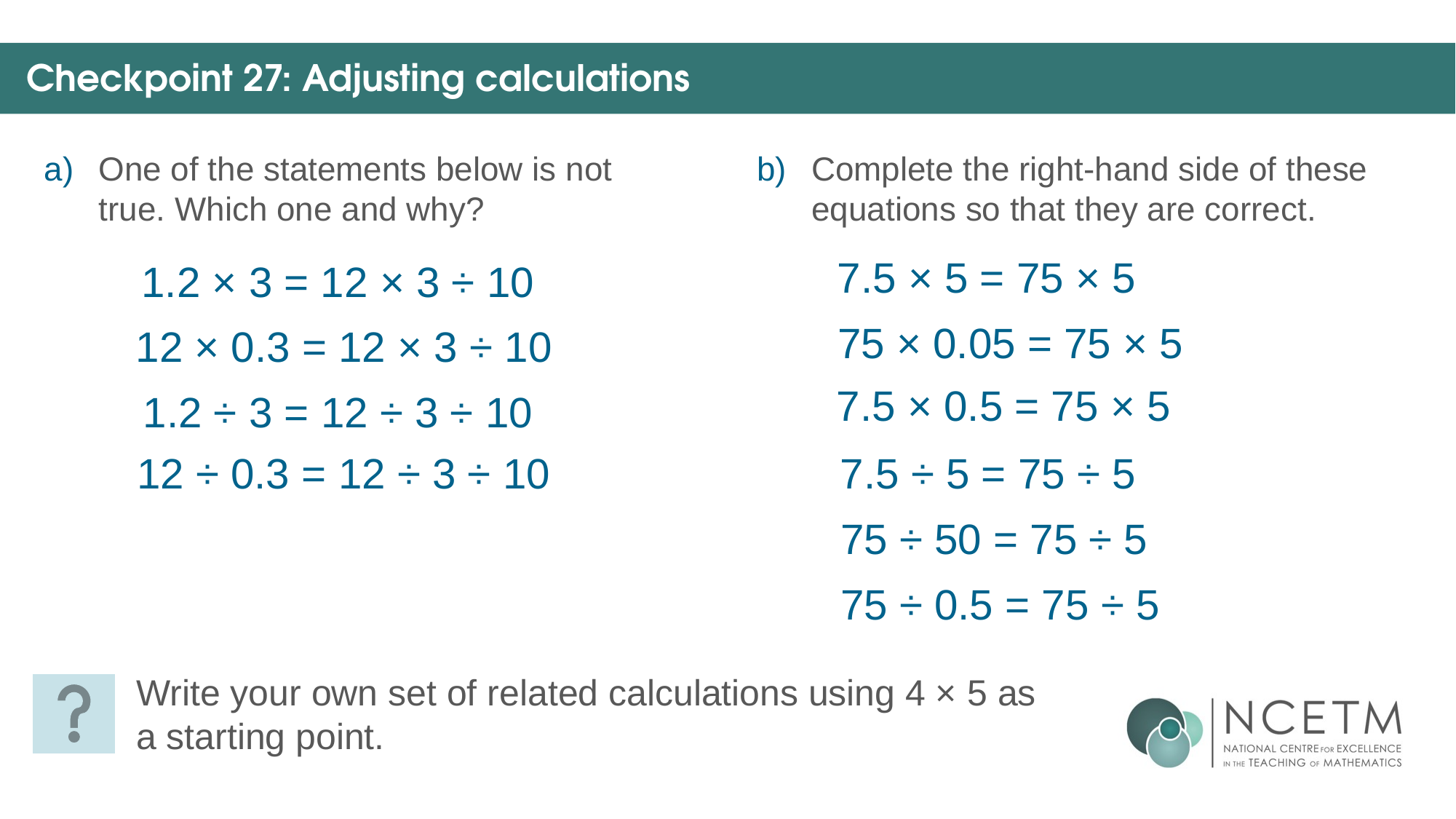

Checkpoint 27: Adjusting calculations
Complete the right-hand side of these equations so that they are correct.
One of the statements below is not true. Which one and why?
7.5 × 5 = 75 × 5
1.2 × 3 = 12 × 3 ÷ 10
75 × 0.05 = 75 × 5
12 × 0.3 = 12 × 3 ÷ 10
7.5 × 0.5 = 75 × 5
1.2 ÷ 3 = 12 ÷ 3 ÷ 10
12 ÷ 0.3 = 12 ÷ 3 ÷ 10
7.5 ÷ 5 = 75 ÷ 5
75 ÷ 50 = 75 ÷ 5
75 ÷ 0.5 = 75 ÷ 5
Write your own set of related calculations using 4 × 5 as a starting point.